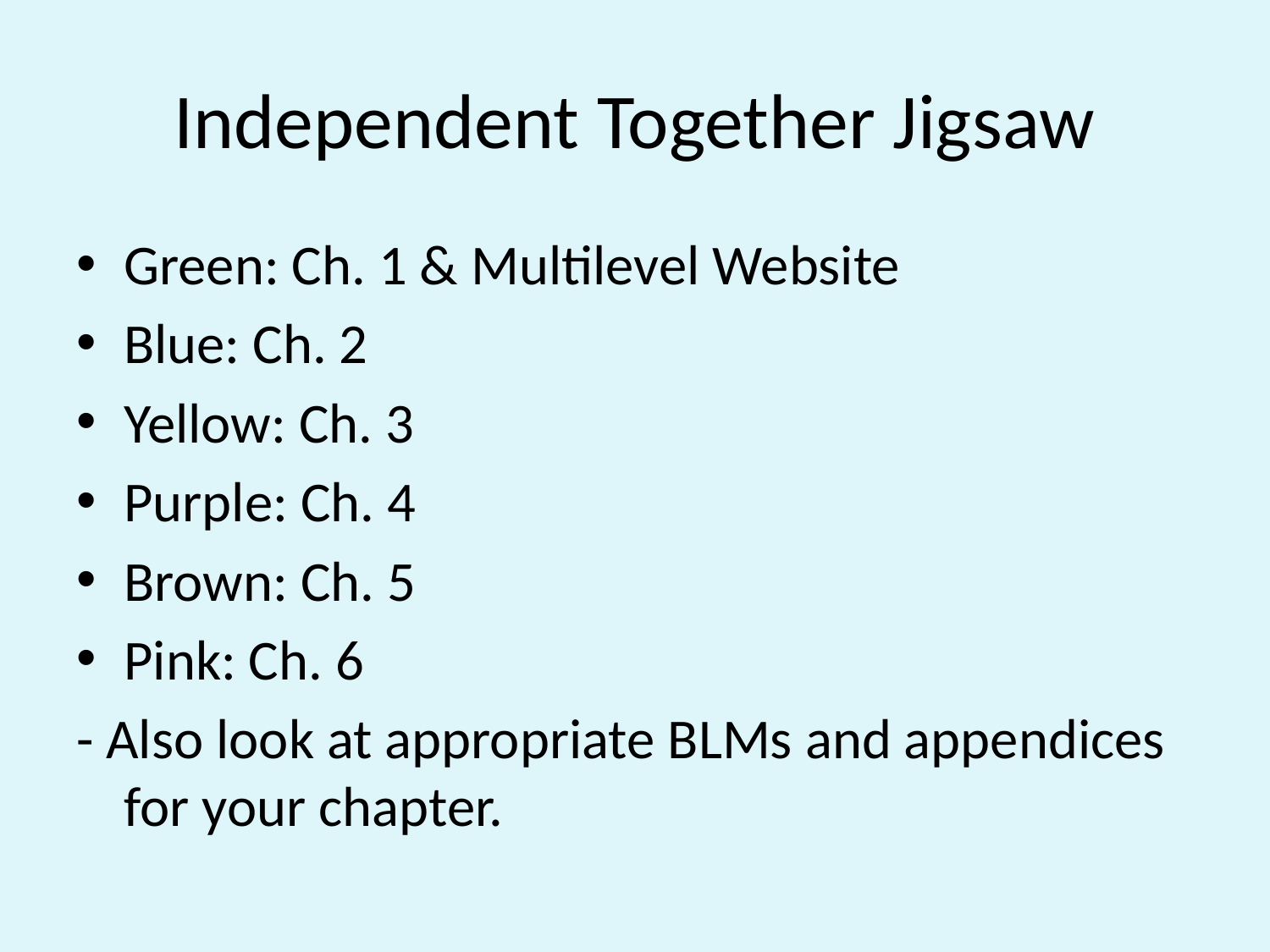

# Independent Together Jigsaw
Green: Ch. 1 & Multilevel Website
Blue: Ch. 2
Yellow: Ch. 3
Purple: Ch. 4
Brown: Ch. 5
Pink: Ch. 6
- Also look at appropriate BLMs and appendices for your chapter.